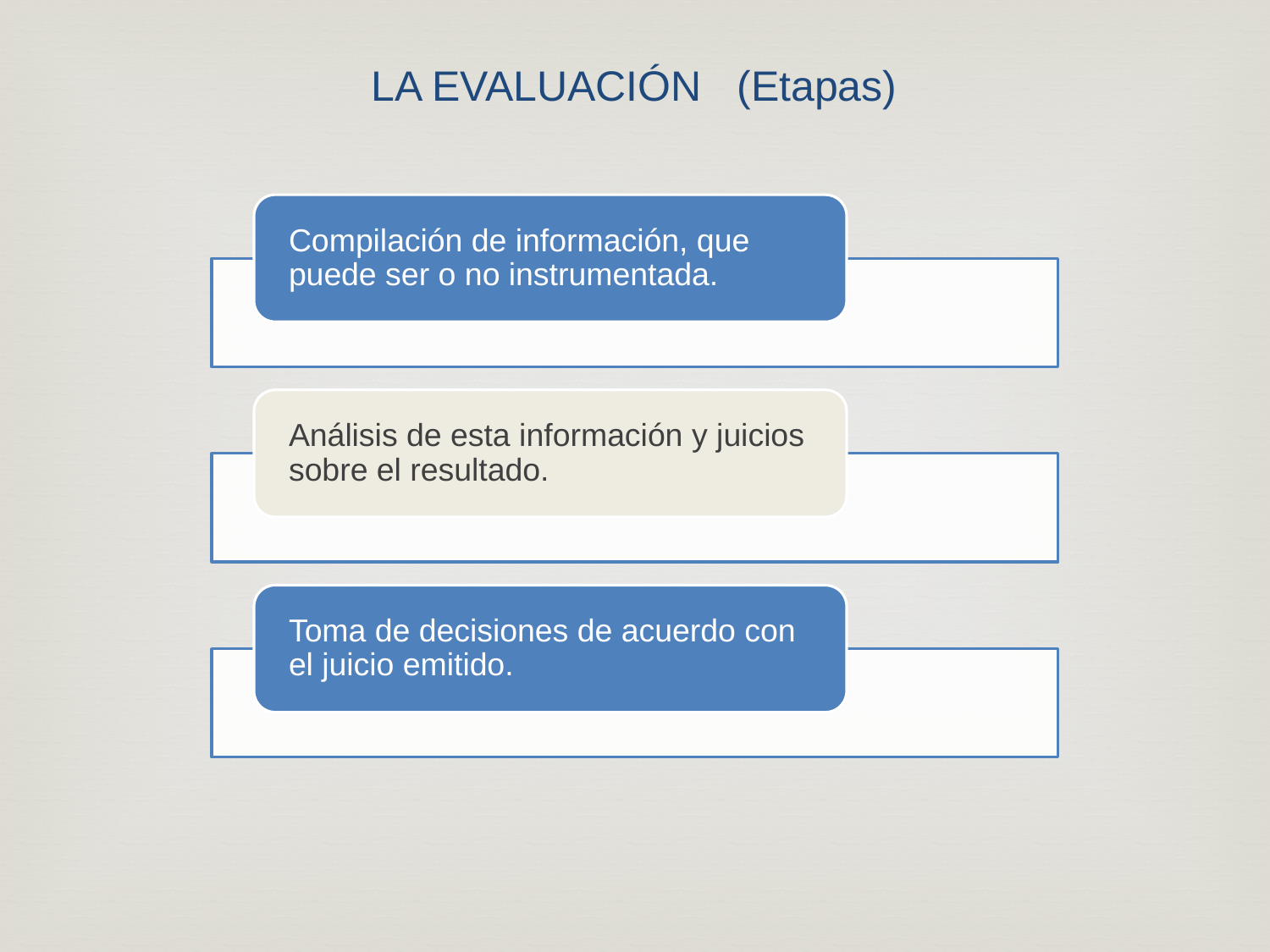

# LA EVALUACIÓN   (Etapas)

Compilación de información, que puede ser o no instrumentada.
Análisis de esta información y juicios sobre el resultado.
Toma de decisiones de acuerdo con el juicio emitido.